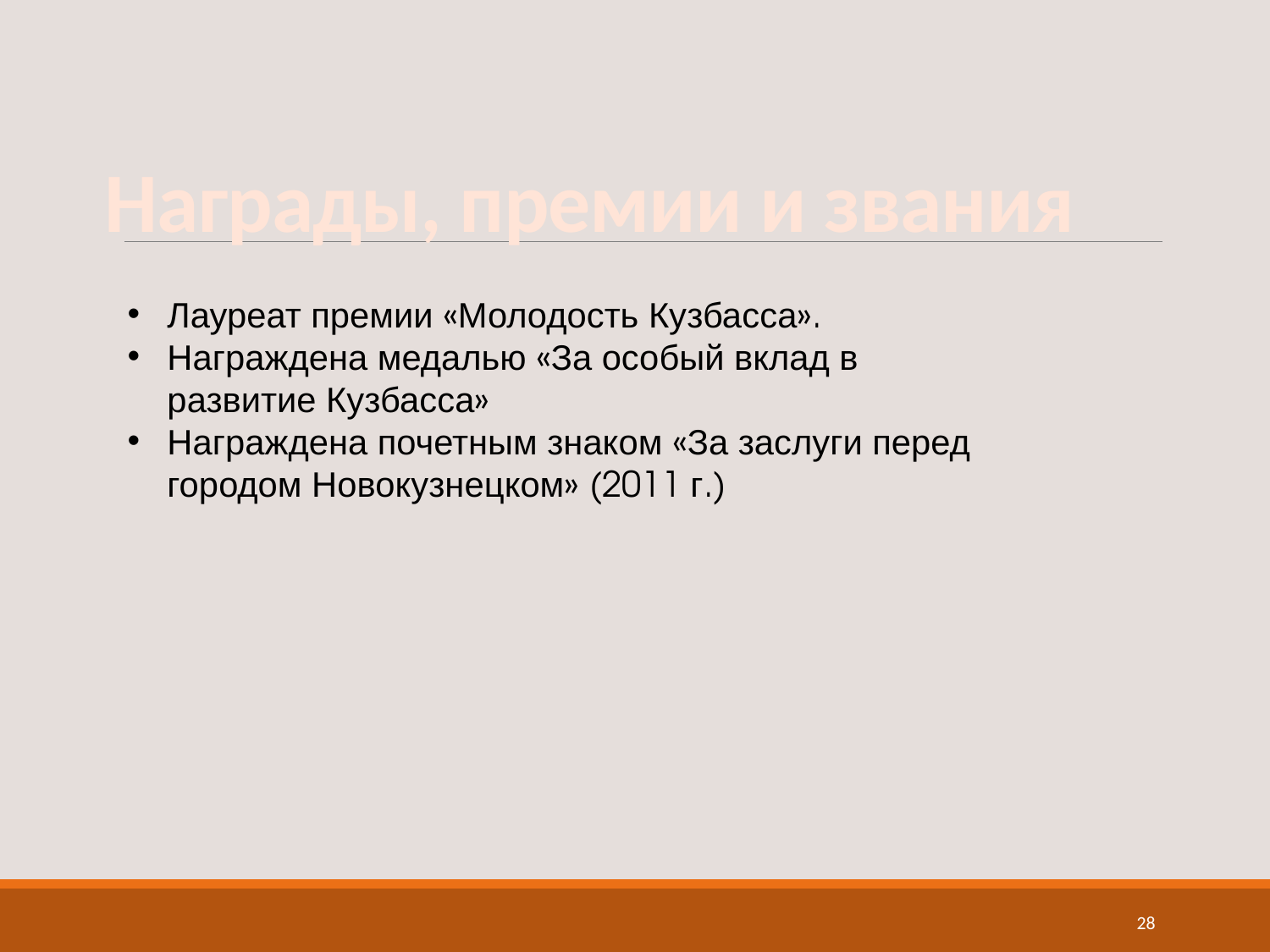

Награды, премии и звания
Лауреат премии «Молодость Кузбасса».
Награждена медалью «За особый вклад в развитие Кузбасса»
Награждена почетным знаком «За заслуги перед городом Новокузнецком» (2011 г.)
28